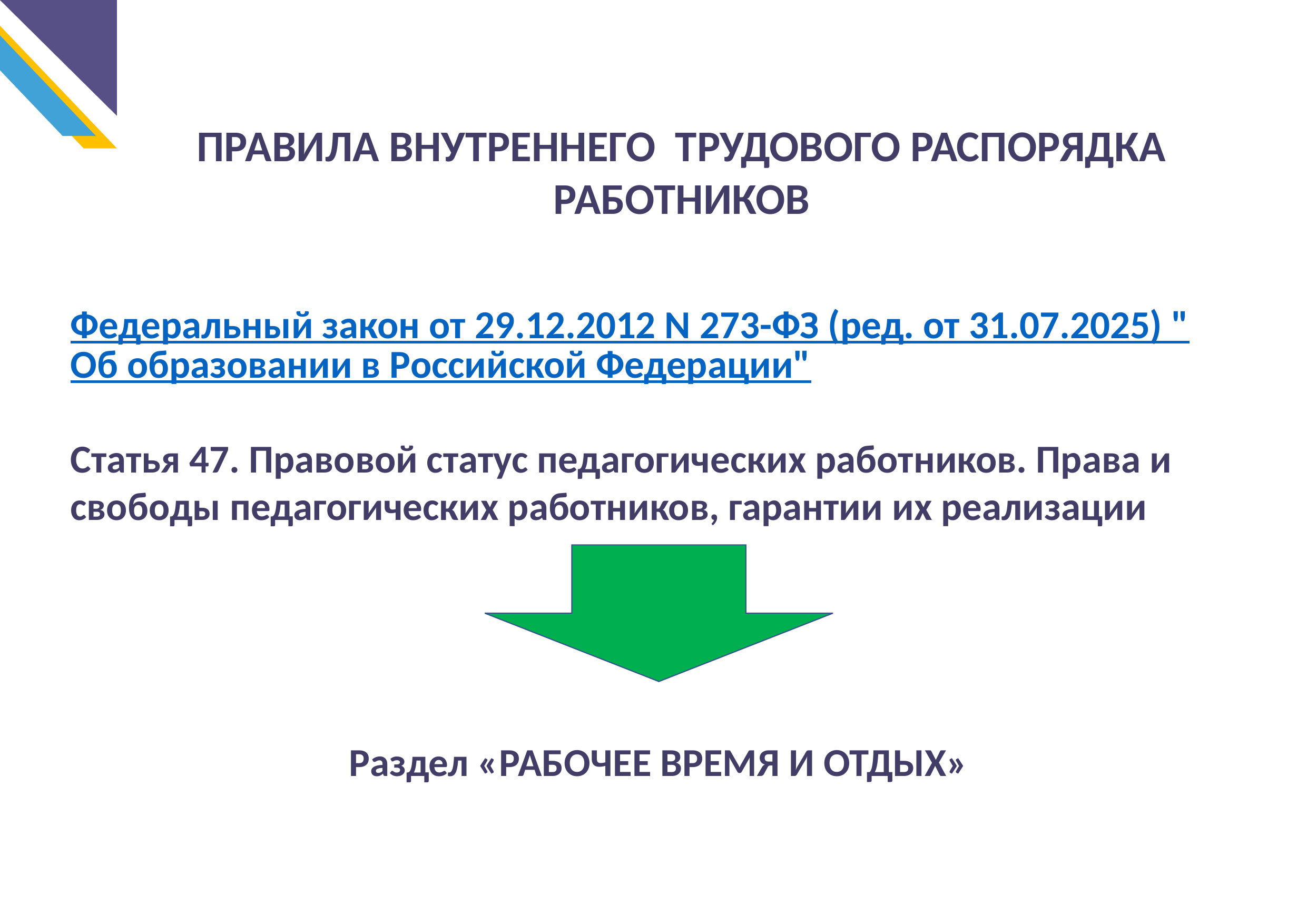

ПРАВИЛА ВНУТРЕННЕГО  ТРУДОВОГО РАСПОРЯДКА РАБОТНИКОВ
Федеральный закон от 29.12.2012 N 273-ФЗ (ред. от 31.07.2025) "Об образовании в Российской Федерации"

Статья 47. Правовой статус педагогических работников. Права и свободы педагогических работников, гарантии их реализации

Раздел «РАБОЧЕЕ ВРЕМЯ И ОТДЫХ»